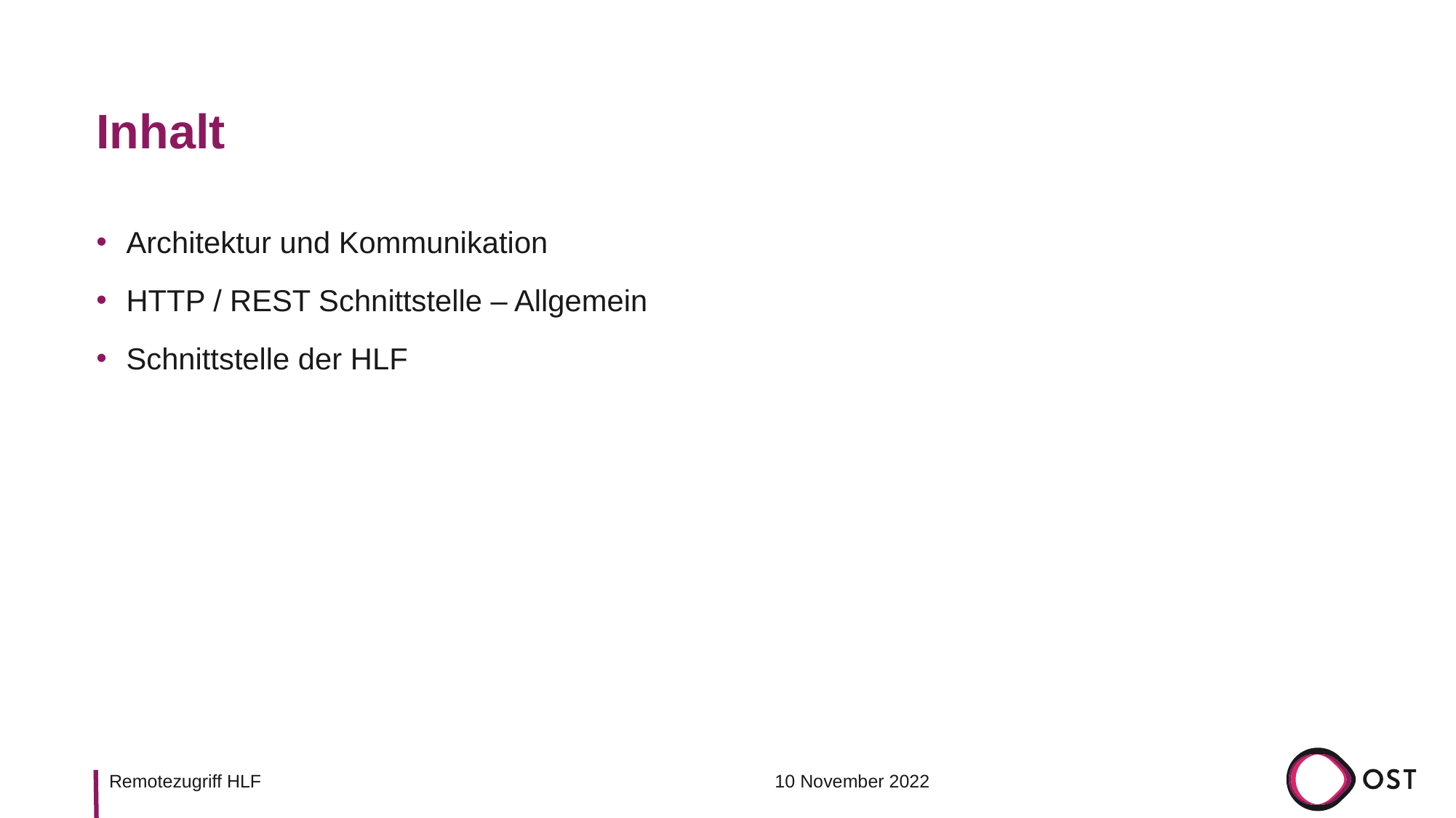

# Inhalt
Architektur und Kommunikation
HTTP / REST Schnittstelle – Allgemein
Schnittstelle der HLF
10 November 2022
Remotezugriff HLF